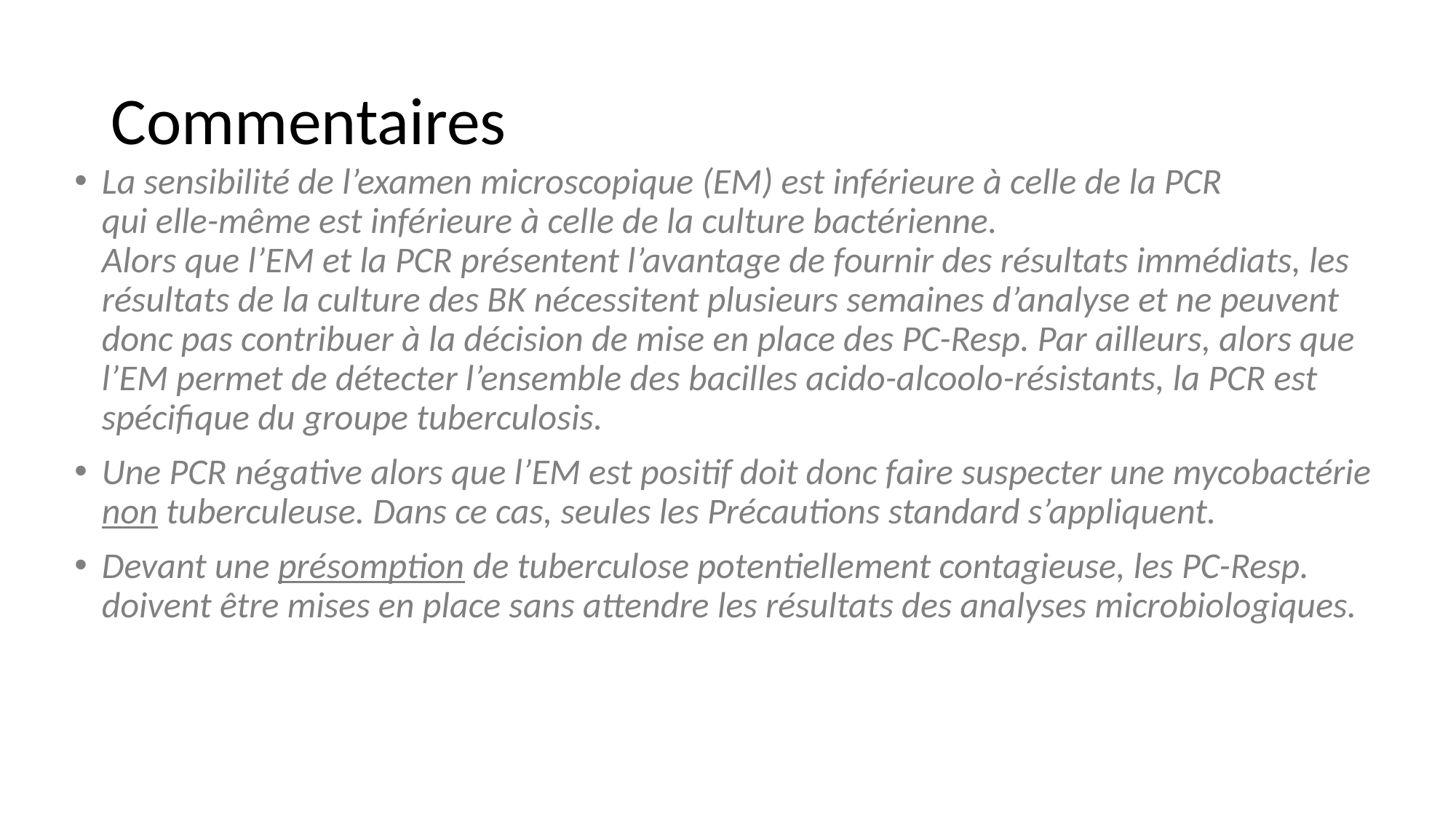

# Commentaires
La sensibilité de l’examen microscopique (EM) est inférieure à celle de la PCR
qui elle-même est inférieure à celle de la culture bactérienne.
Alors que l’EM et la PCR présentent l’avantage de fournir des résultats immédiats, les résultats de la culture des BK nécessitent plusieurs semaines d’analyse et ne peuvent donc pas contribuer à la décision de mise en place des PC-Resp. Par ailleurs, alors que l’EM permet de détecter l’ensemble des bacilles acido-alcoolo-résistants, la PCR est spécifique du groupe tuberculosis.
Une PCR négative alors que l’EM est positif doit donc faire suspecter une mycobactérie non tuberculeuse. Dans ce cas, seules les Précautions standard s’appliquent.
Devant une présomption de tuberculose potentiellement contagieuse, les PC-Resp. doivent être mises en place sans attendre les résultats des analyses microbiologiques.